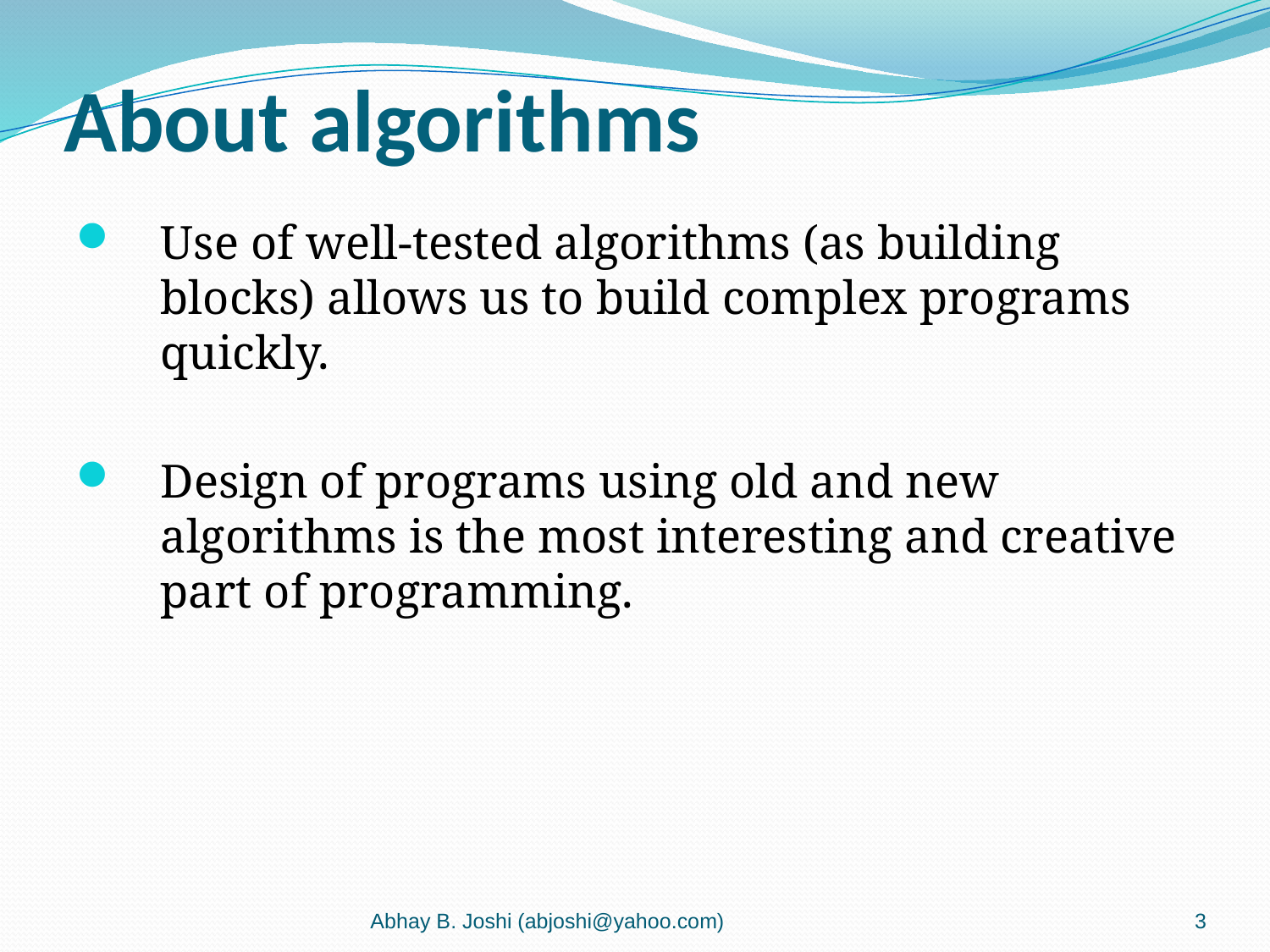

# About algorithms
Use of well-tested algorithms (as building blocks) allows us to build complex programs quickly.

Design of programs using old and new algorithms is the most interesting and creative part of programming.
Abhay B. Joshi (abjoshi@yahoo.com)
3